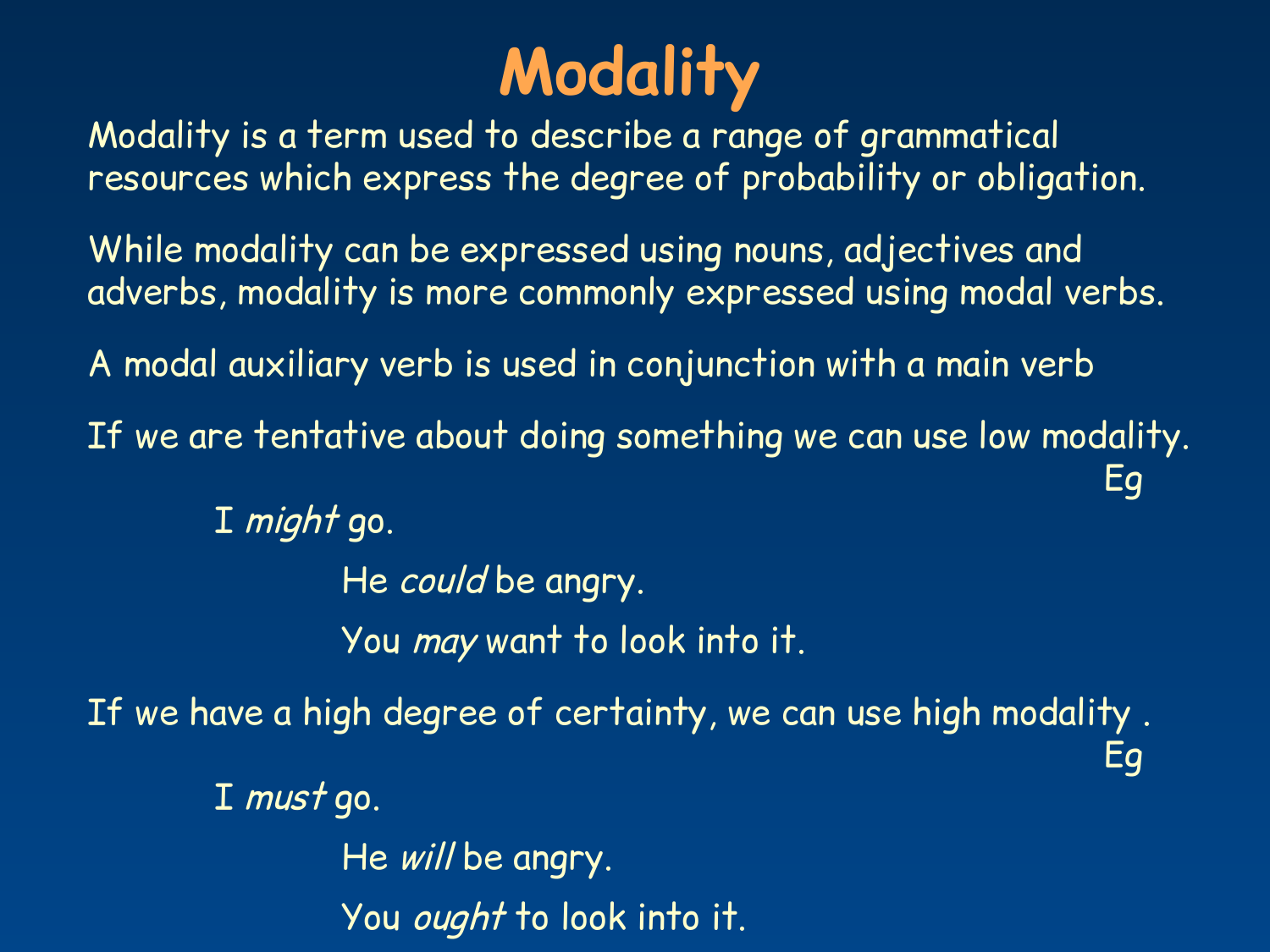

Modality
Modality is a term used to describe a range of grammatical resources which express the degree of probability or obligation.

While modality can be expressed using nouns, adjectives and adverbs, modality is more commonly expressed using modal verbs.

A modal auxiliary verb is used in conjunction with a main verb

If we are tentative about doing something we can use low modality.                                                                                       	Eg   	I might go.
		He could be angry.
		You may want to look into it.

If we have a high degree of certainty, we can use high modality .                                                                                          	Eg   	I must go.
		He will be angry.
		You ought to look into it.